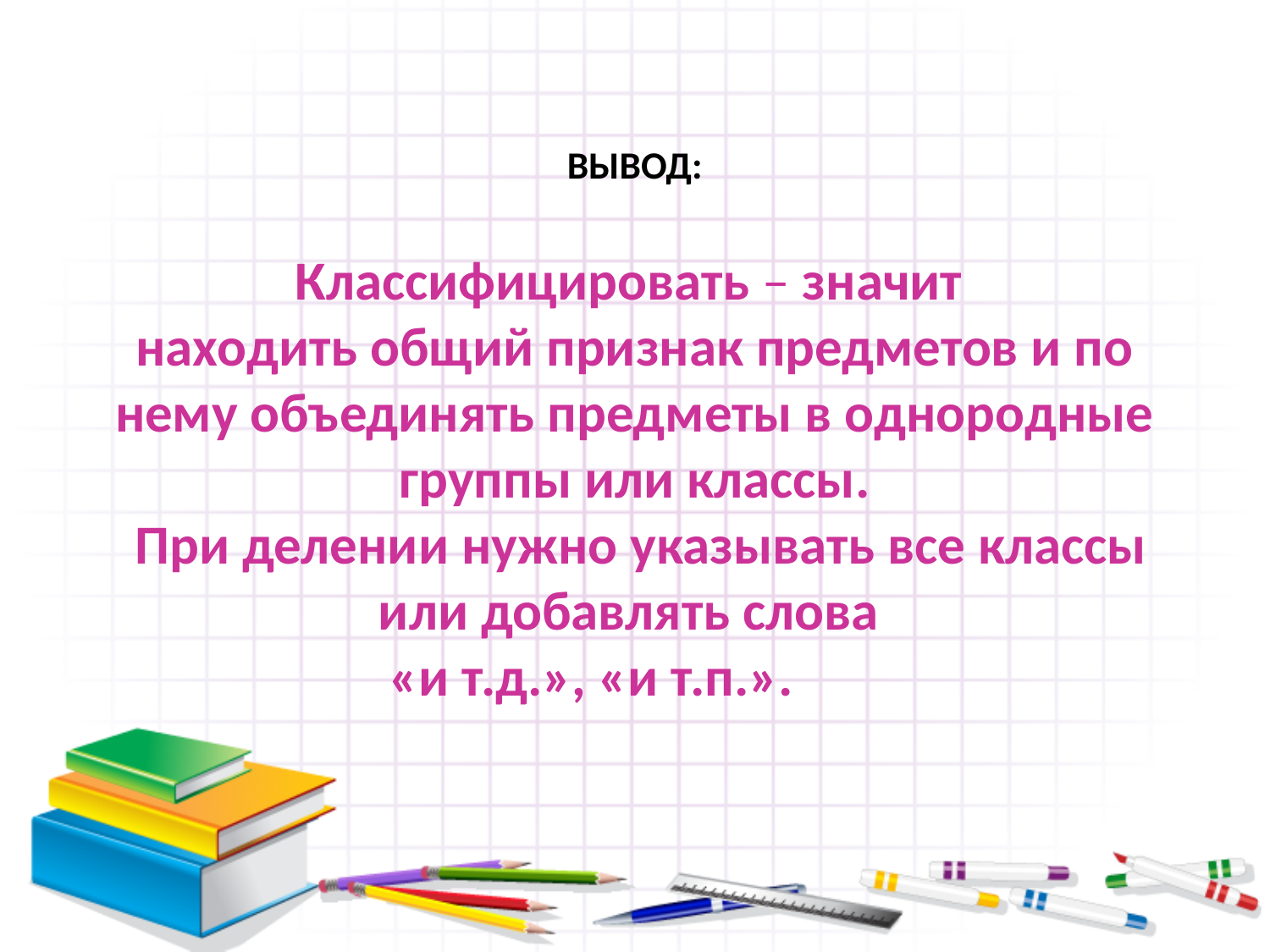

# ВЫВОД: Классифицировать – значит находить общий признак предметов и по нему объединять предметы в однородные группы или классы. При делении нужно указывать все классы или добавлять слова «и т.д.», «и т.п.».